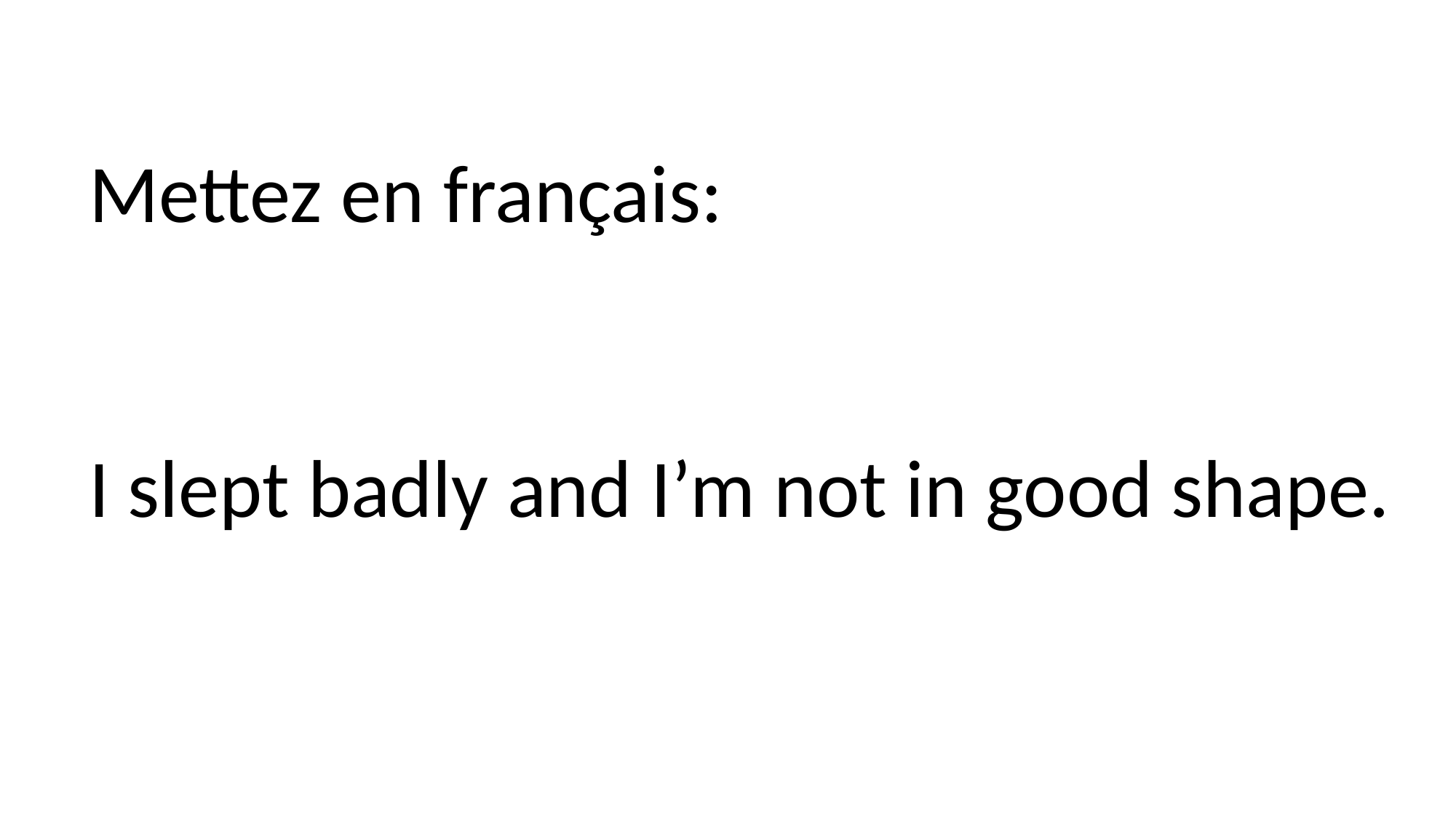

Mettez en français:

I slept badly and I’m not in good shape.